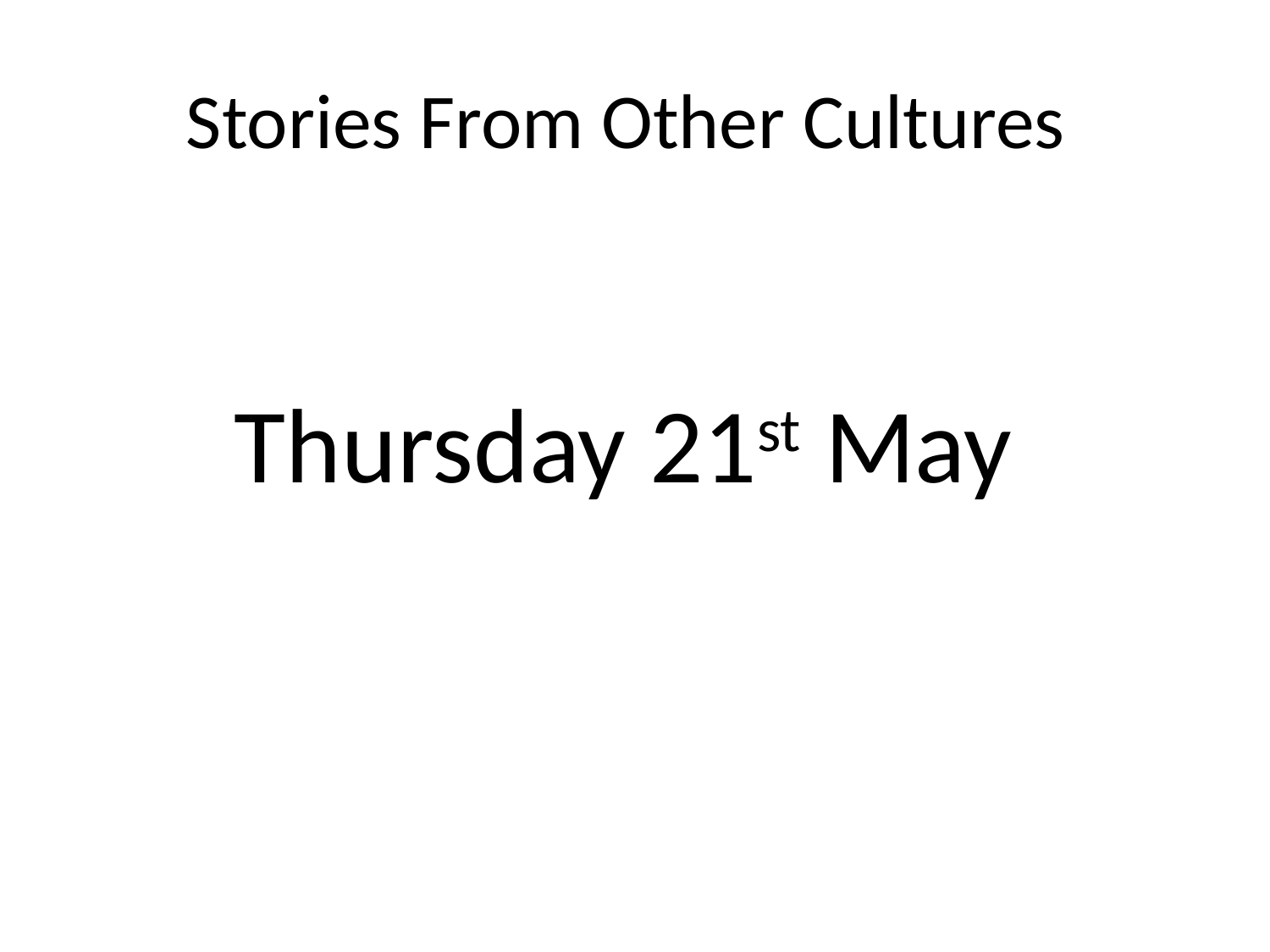

# Stories From Other Cultures

Thursday 21st May